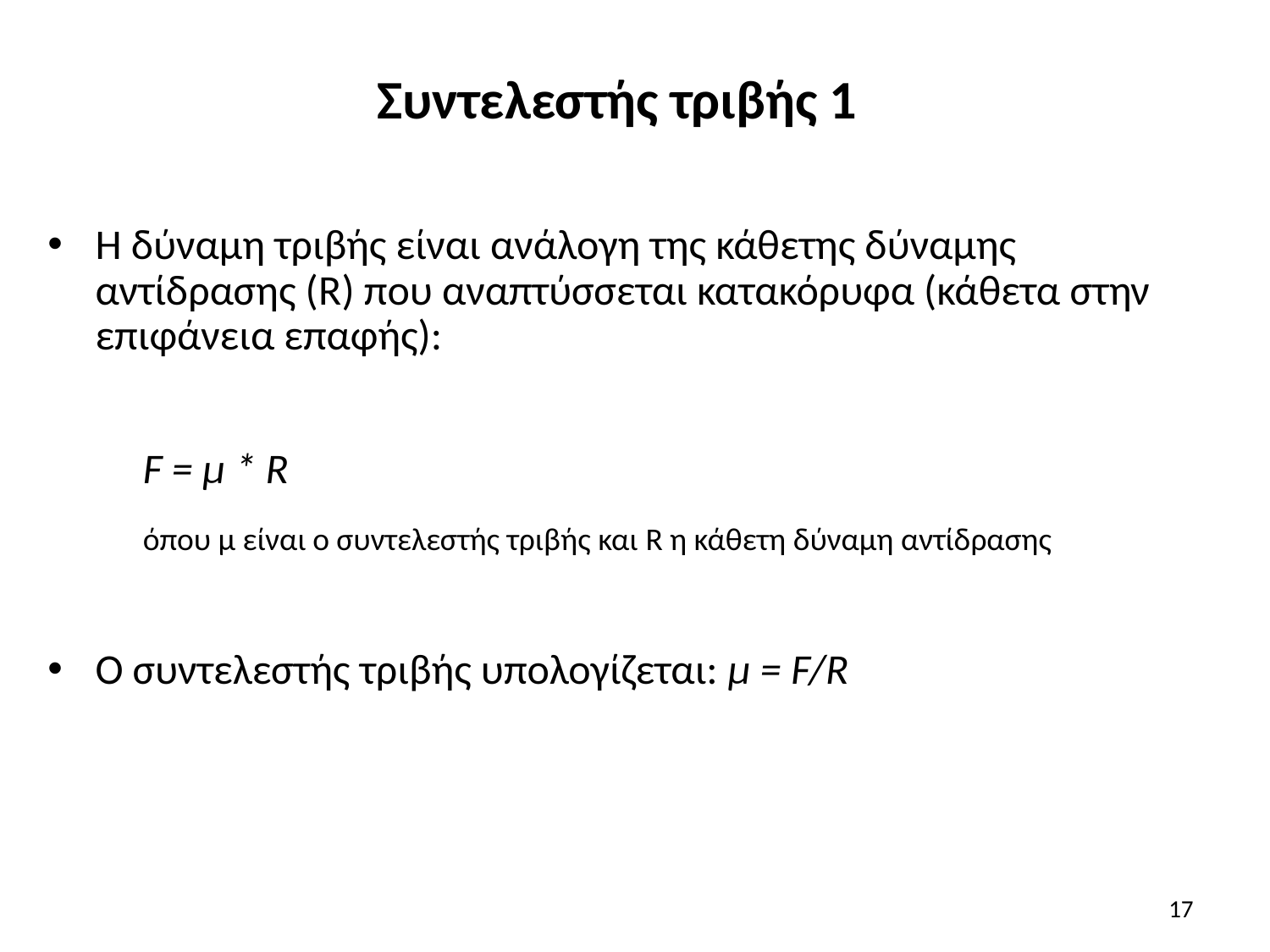

# Συντελεστής τριβής 1
Η δύναμη τριβής είναι ανάλογη της κάθετης δύναμης αντίδρασης (R) που αναπτύσσεται κατακόρυφα (κάθετα στην επιφάνεια επαφής):

          F = μ * R
          όπου μ είναι ο συντελεστής τριβής και R η κάθετη δύναμη αντίδρασης

Ο συντελεστής τριβής υπολογίζεται: μ = F/R
17